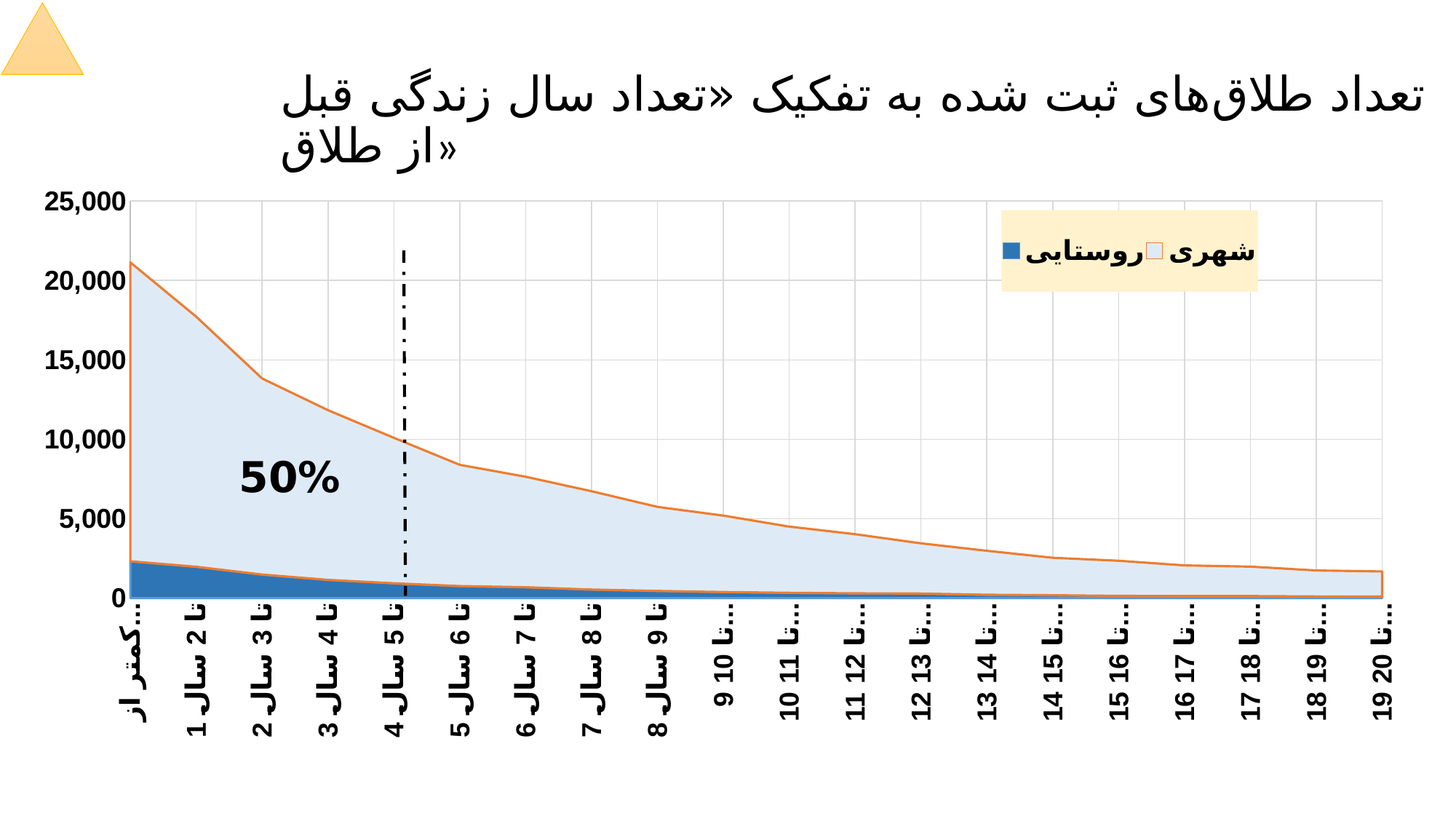

تعداد طلاق‌های ثبت شده به تفکیک «تعداد سال زندگی قبل از طلاق»

### Chart

| Category | روستایی | شهری |
|---|---|---|
| کمتر از 1 سال | 2321.0 | 18815.0 |
| 1 تا 2 سال | 1973.0 | 15746.0 |
| 2 تا 3 سال | 1485.0 | 12345.0 |
| 3 تا 4 سال | 1149.0 | 10685.0 |
| 4 تا 5 سال | 936.0 | 9158.0 |
| 5 تا 6 سال | 758.0 | 7634.0 |
| 6 تا 7 سال | 687.0 | 6953.0 |
| 7 تا 8 سال | 539.0 | 6191.0 |
| 8 تا 9 سال | 452.0 | 5293.0 |
| 9 تا 10 سال | 384.0 | 4811.0 |
| 10 تا 11 سال | 334.0 | 4168.0 |
| 11 تا 12 سال | 302.0 | 3724.0 |
| 12 تا 13 سال | 287.0 | 3162.0 |
| 13 تا 14 سال | 213.0 | 2769.0 |
| 14 تا 15 سال | 182.0 | 2357.0 |
| 15 تا 16 سال | 143.0 | 2209.0 |
| 16 تا 17 سال | 131.0 | 1931.0 |
| 17 تا 18 سال | 130.0 | 1852.0 |
| 18 تا 19 سال | 104.0 | 1638.0 |
| 19 تا 20 سال | 95.0 | 1584.0 |
50%